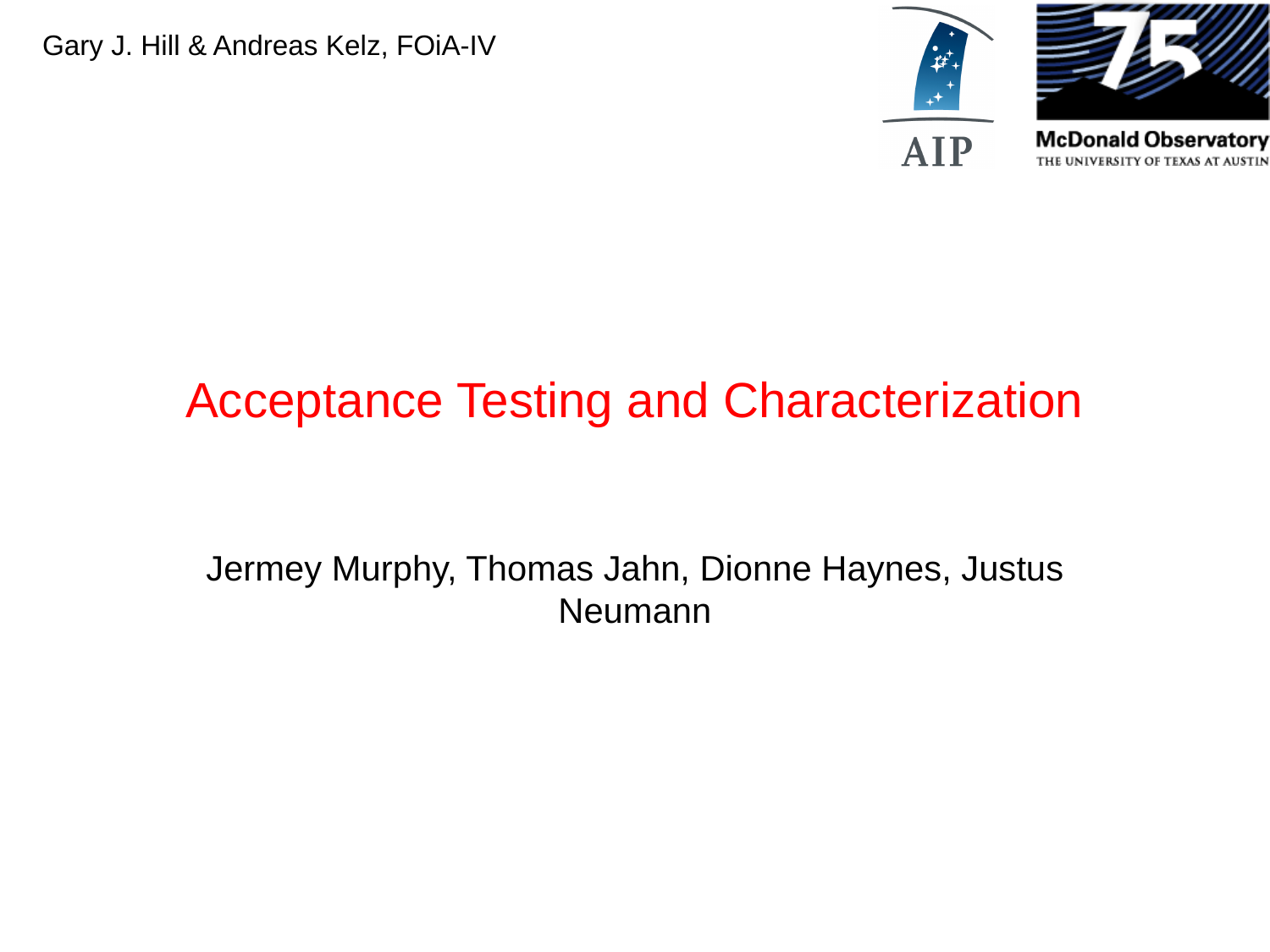

# Acceptance Testing and Characterization
Jermey Murphy, Thomas Jahn, Dionne Haynes, Justus Neumann